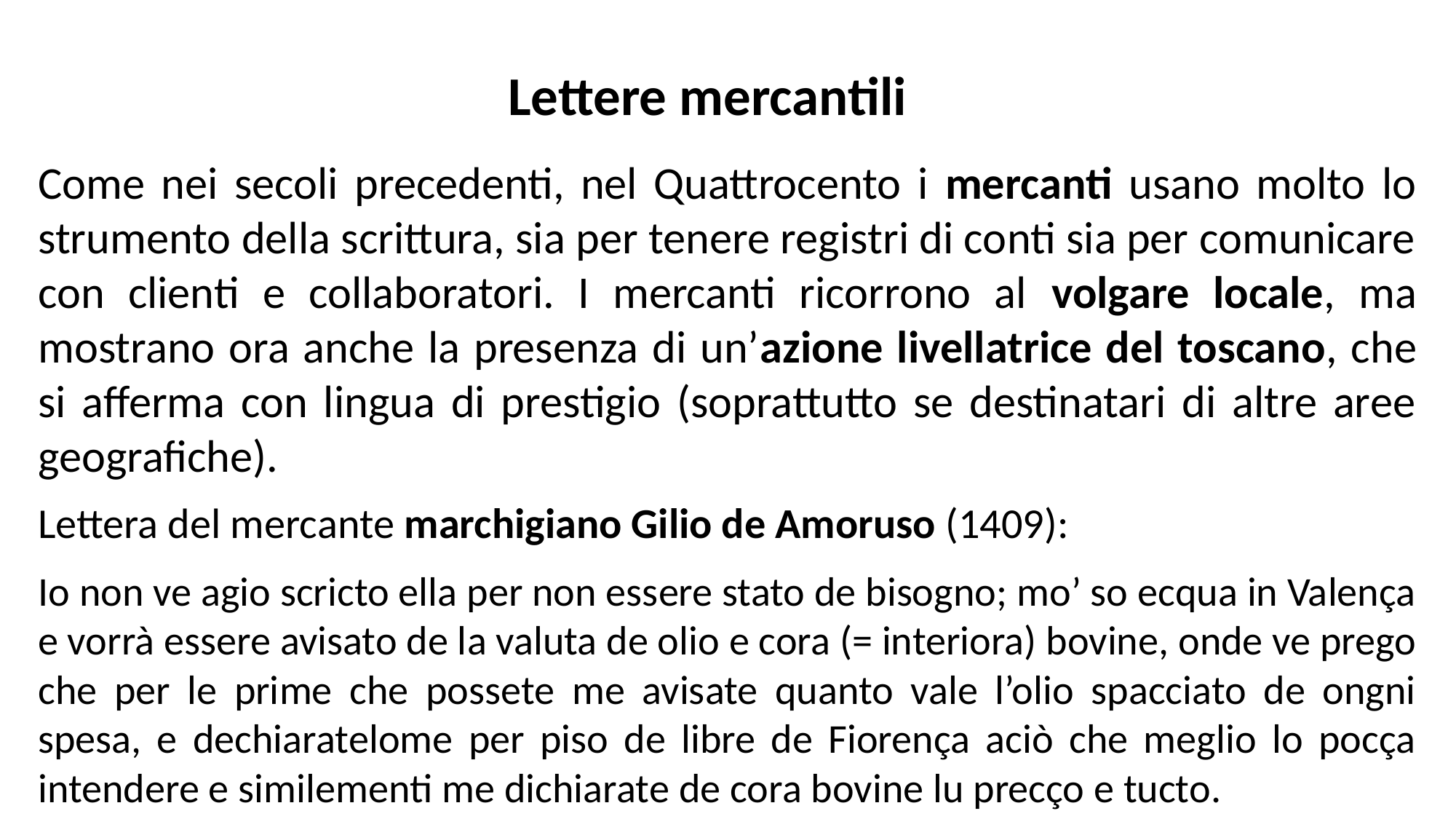

Lettere mercantili
Come nei secoli precedenti, nel Quattrocento i mercanti usano molto lo strumento della scrittura, sia per tenere registri di conti sia per comunicare con clienti e collaboratori. I mercanti ricorrono al volgare locale, ma mostrano ora anche la presenza di un’azione livellatrice del toscano, che si afferma con lingua di prestigio (soprattutto se destinatari di altre aree geografiche).

Lettera del mercante marchigiano Gilio de Amoruso (1409):

Io non ve agio scricto ella per non essere stato de bisogno; mo’ so ecqua in Valença e vorrà essere avisato de la valuta de olio e cora (= interiora) bovine, onde ve prego che per le prime che possete me avisate quanto vale l’olio spacciato de ongni spesa, e dechiaratelome per piso de libre de Fiorença aciò che meglio lo pocça intendere e similementi me dichiarate de cora bovine lu precço e tucto.